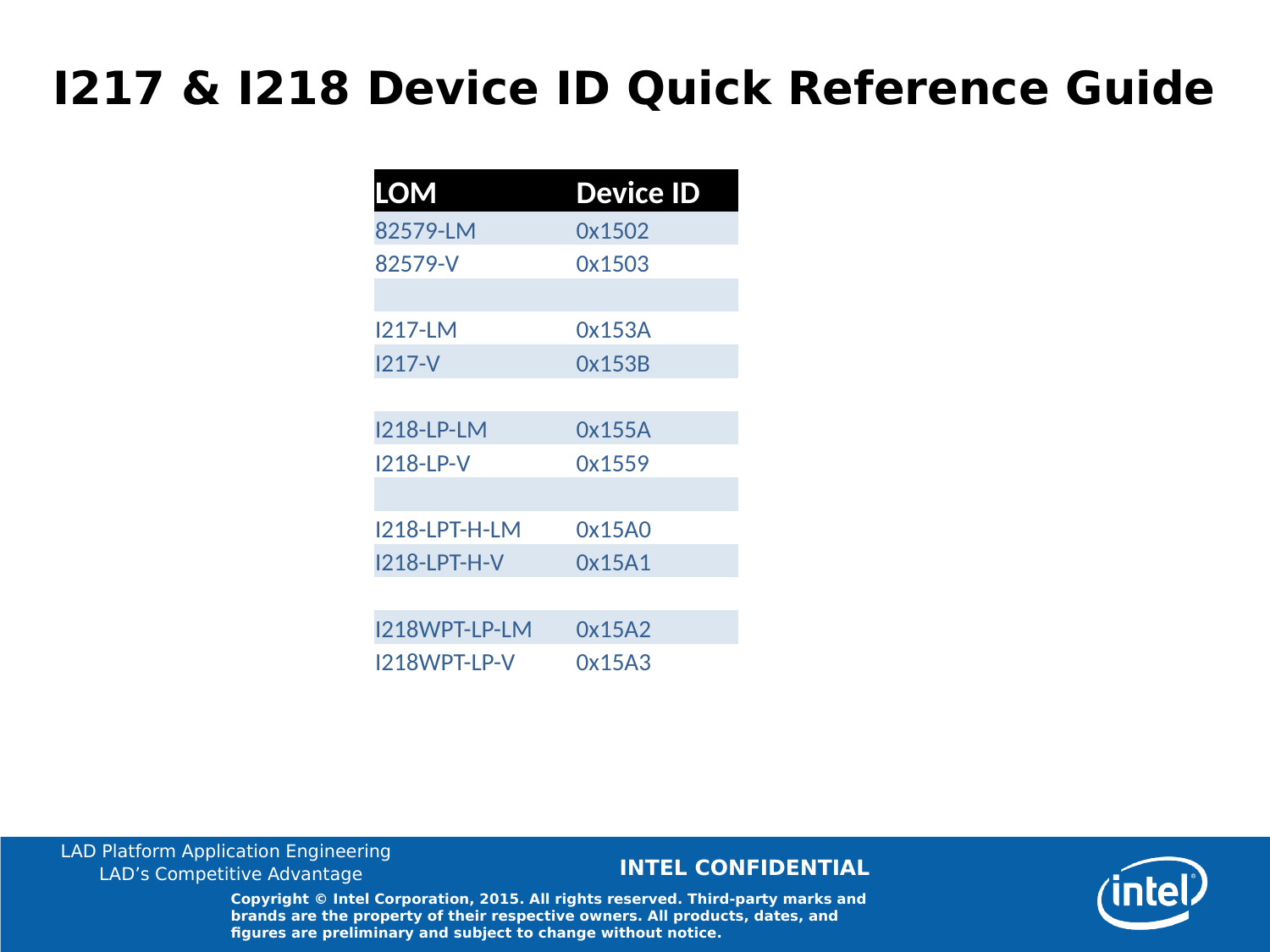

I217 & I218 Device ID Quick Reference Guide
| LOM | Device ID |
| --- | --- |
| 82579-LM | 0x1502 |
| 82579-V | 0x1503 |
|  |  |
| I217-LM | 0x153A |
| I217-V | 0x153B |
|  |  |
| I218-LP-LM | 0x155A |
| I218-LP-V | 0x1559 |
|  |  |
| I218-LPT-H-LM | 0x15A0 |
| I218-LPT-H-V | 0x15A1 |
|  |  |
| I218WPT-LP-LM | 0x15A2 |
| I218WPT-LP-V | 0x15A3 |
Copyright © Intel Corporation, 2015. All rights reserved. Third-party marks and brands are the property of their respective owners. All products, dates, and figures are preliminary and subject to change without notice.